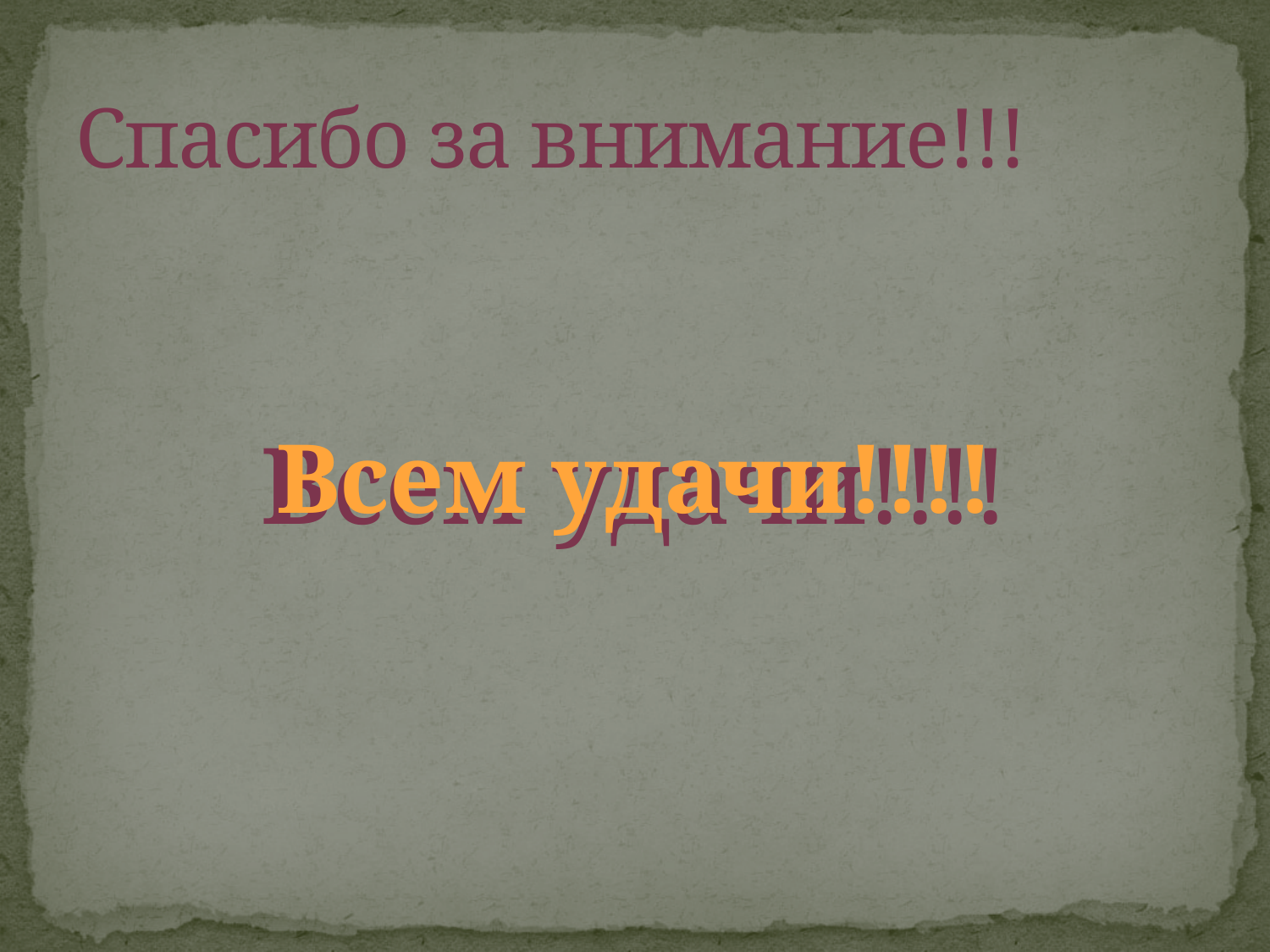

# Спасибо за внимание!!!

Всем удачи!!!!
Всем удачи!!!!